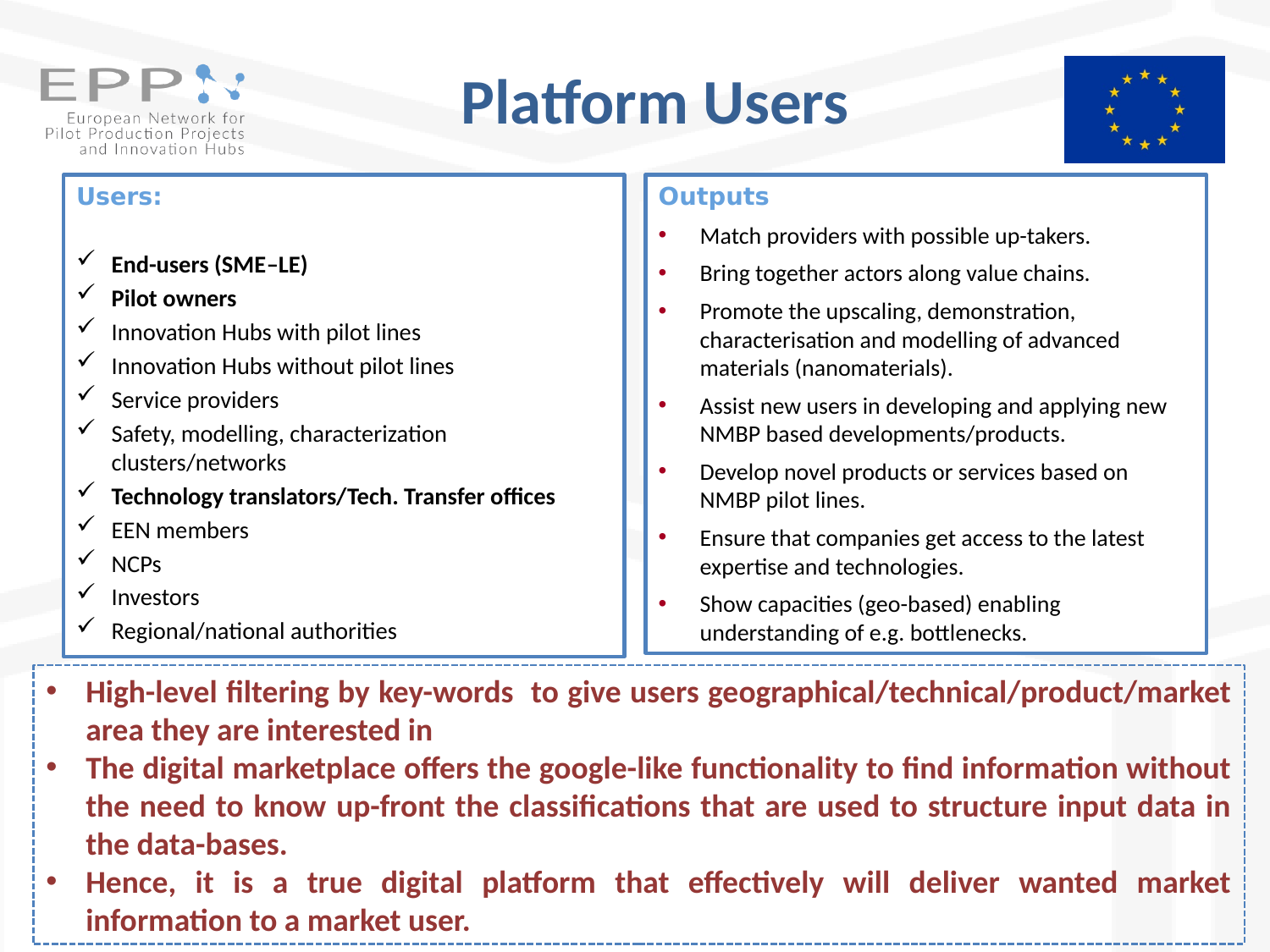

# Platform Users
Outputs
Match providers with possible up-takers.
Bring together actors along value chains.
Promote the upscaling, demonstration, characterisation and modelling of advanced materials (nanomaterials).
Assist new users in developing and applying new NMBP based developments/products.
Develop novel products or services based on NMBP pilot lines.
Ensure that companies get access to the latest expertise and technologies.
Show capacities (geo-based) enabling understanding of e.g. bottlenecks.

Users:

End-users (SME–LE)
Pilot owners
Innovation Hubs with pilot lines
Innovation Hubs without pilot lines
Service providers
Safety, modelling, characterization clusters/networks
Technology translators/Tech. Transfer offices
EEN members
NCPs
Investors
Regional/national authorities

High-level filtering by key-words  to give users geographical/technical/product/market area they are interested in
The digital marketplace offers the google-like functionality to find information without the need to know up-front the classifications that are used to structure input data in the data-bases.
Hence, it is a true digital platform that effectively will deliver wanted market information to a market user.